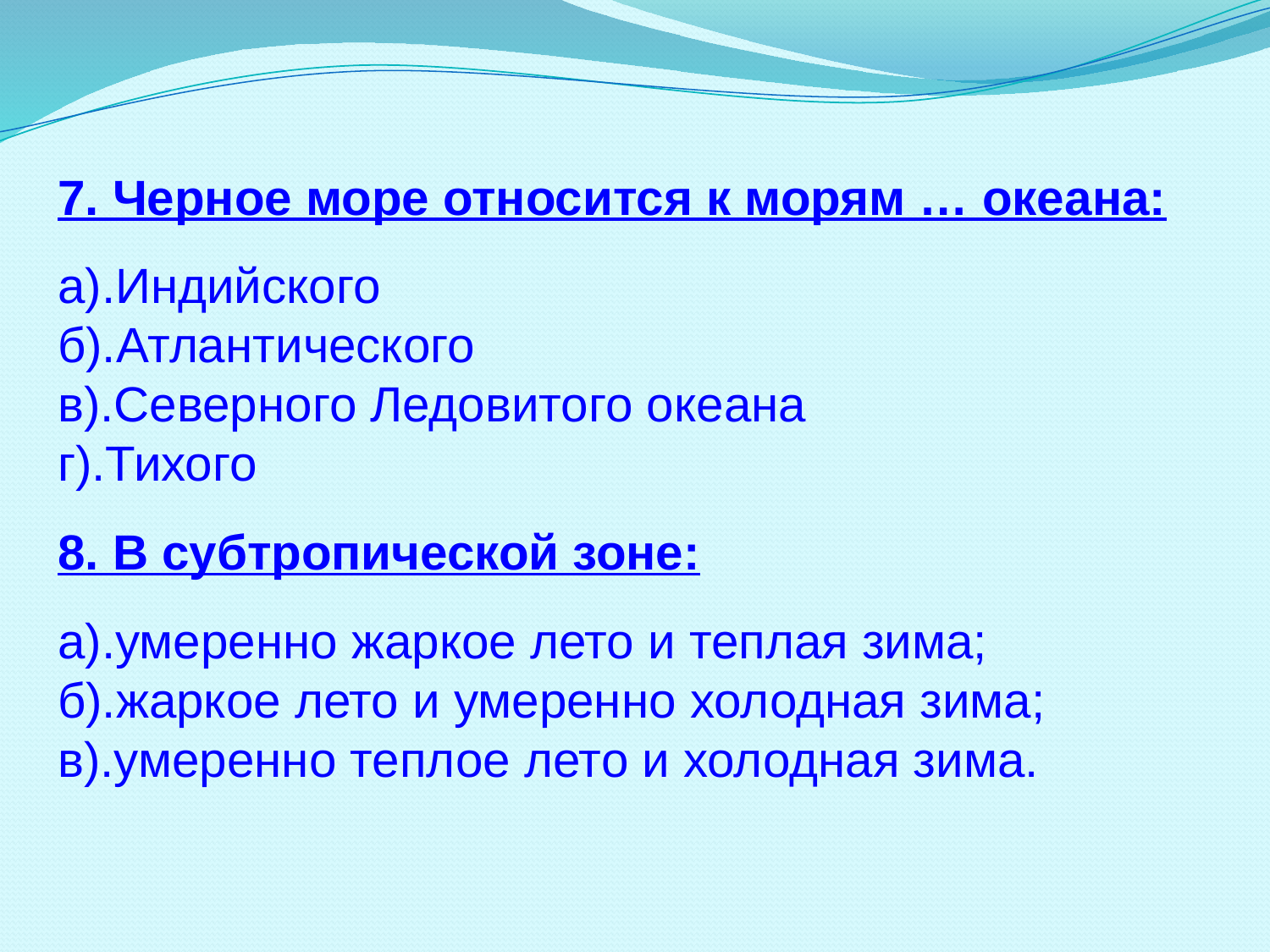

7. Черное море относится к морям … океана:

а).Индийского
б).Атлантического
в).Северного Ледовитого океана
г).Тихого

8. В субтропической зоне:

а).умеренно жаркое лето и теплая зима;
б).жаркое лето и умеренно холодная зима;
в).умеренно теплое лето и холодная зима.